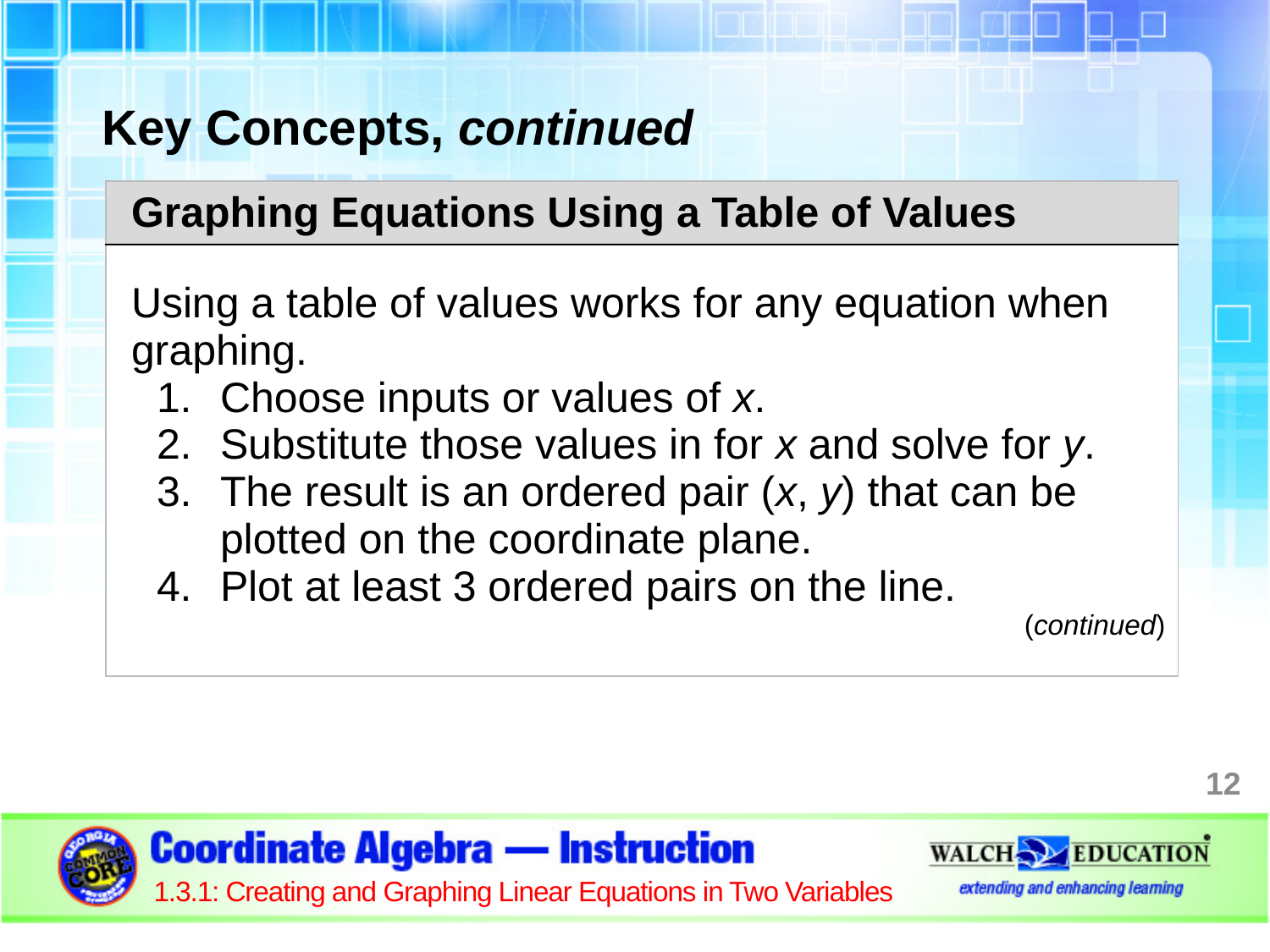

Key Concepts, continued

| Graphing Equations Using a Table of Values |
| --- |
| Using a table of values works for any equation when graphing. Choose inputs or values of x. Substitute those values in for x and solve for y. The result is an ordered pair (x, y) that can be plotted on the coordinate plane. Plot at least 3 ordered pairs on the line. (continued) |
12
1.3.1: Creating and Graphing Linear Equations in Two Variables